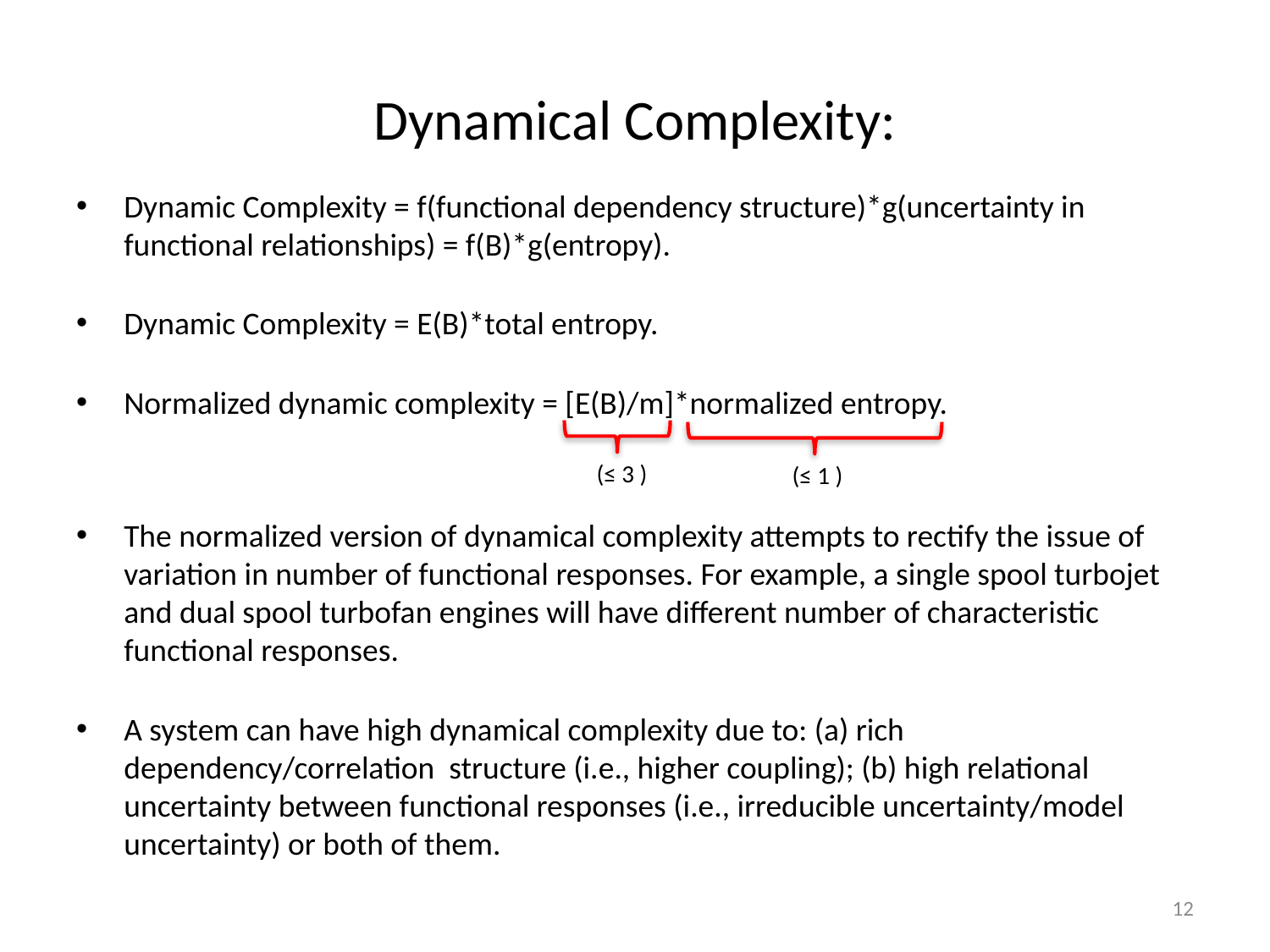

# Dynamical Complexity:
Dynamic Complexity = f(functional dependency structure)*g(uncertainty in functional relationships) = f(B)*g(entropy).

Dynamic Complexity = E(B)*total entropy.

Normalized dynamic complexity = [E(B)/m]*normalized entropy.

The normalized version of dynamical complexity attempts to rectify the issue of variation in number of functional responses. For example, a single spool turbojet and dual spool turbofan engines will have different number of characteristic functional responses.

A system can have high dynamical complexity due to: (a) rich dependency/correlation  structure (i.e., higher coupling); (b) high relational uncertainty between functional responses (i.e., irreducible uncertainty/model uncertainty) or both of them.

 (≤ 3 )
 (≤ 1 )
12